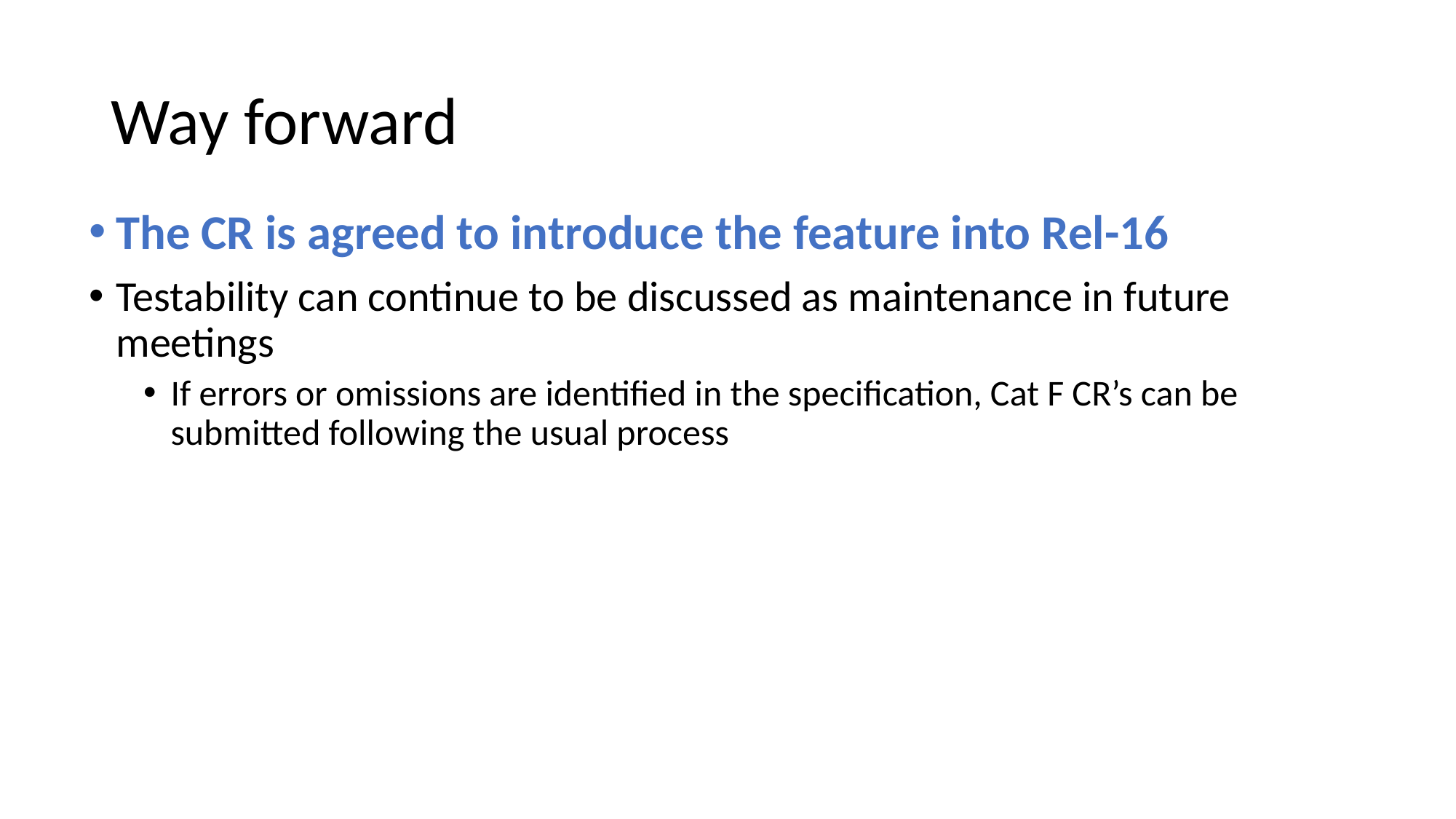

# Way forward
The CR is agreed to introduce the feature into Rel-16
Testability can continue to be discussed as maintenance in future meetings
If errors or omissions are identified in the specification, Cat F CR’s can be submitted following the usual process